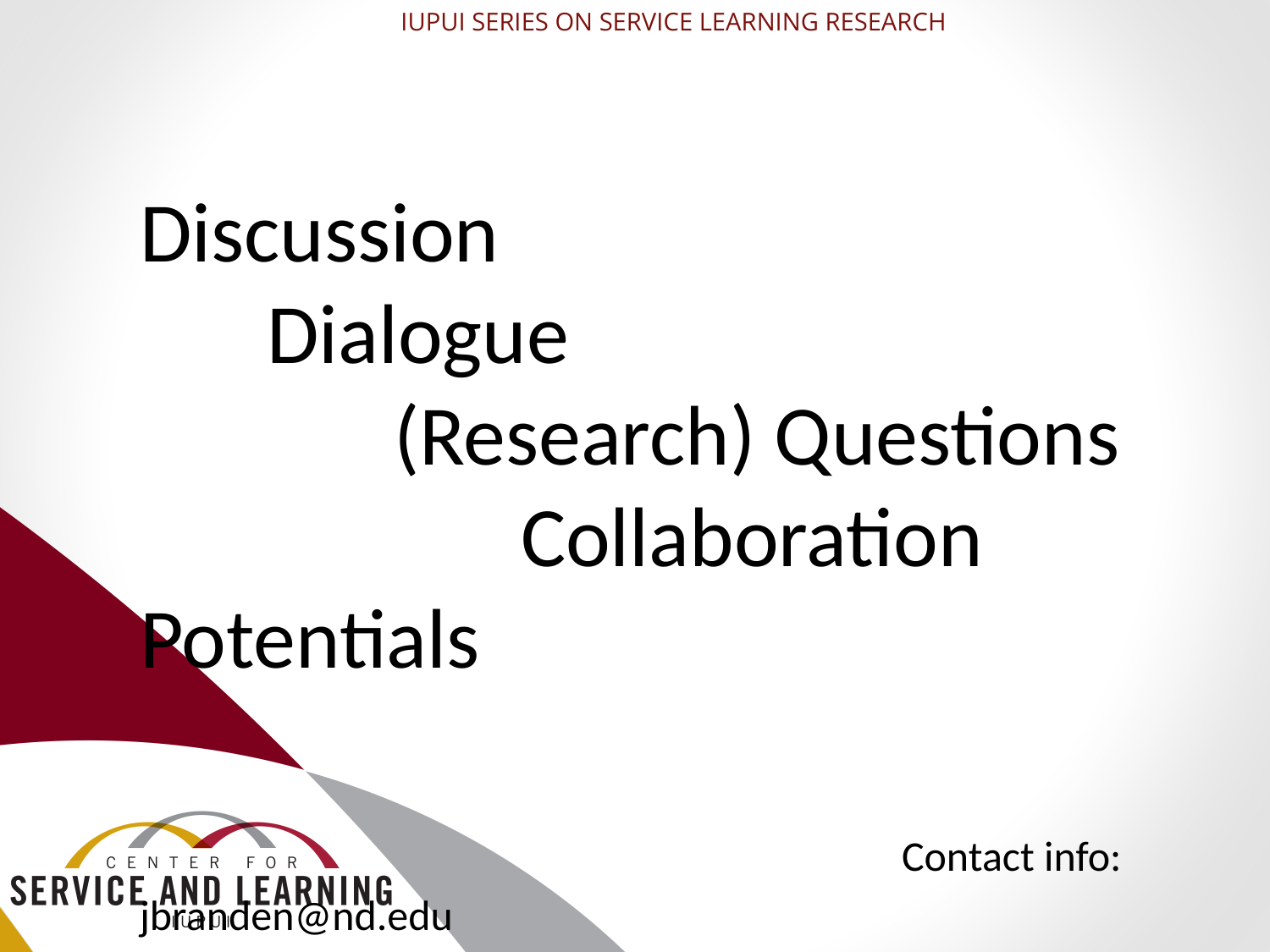

IUPUI SERIES ON SERVICE LEARNING RESEARCH
# Discussion Dialogue (Research) Questions Collaboration Potentials Contact info: jbranden@nd.edu